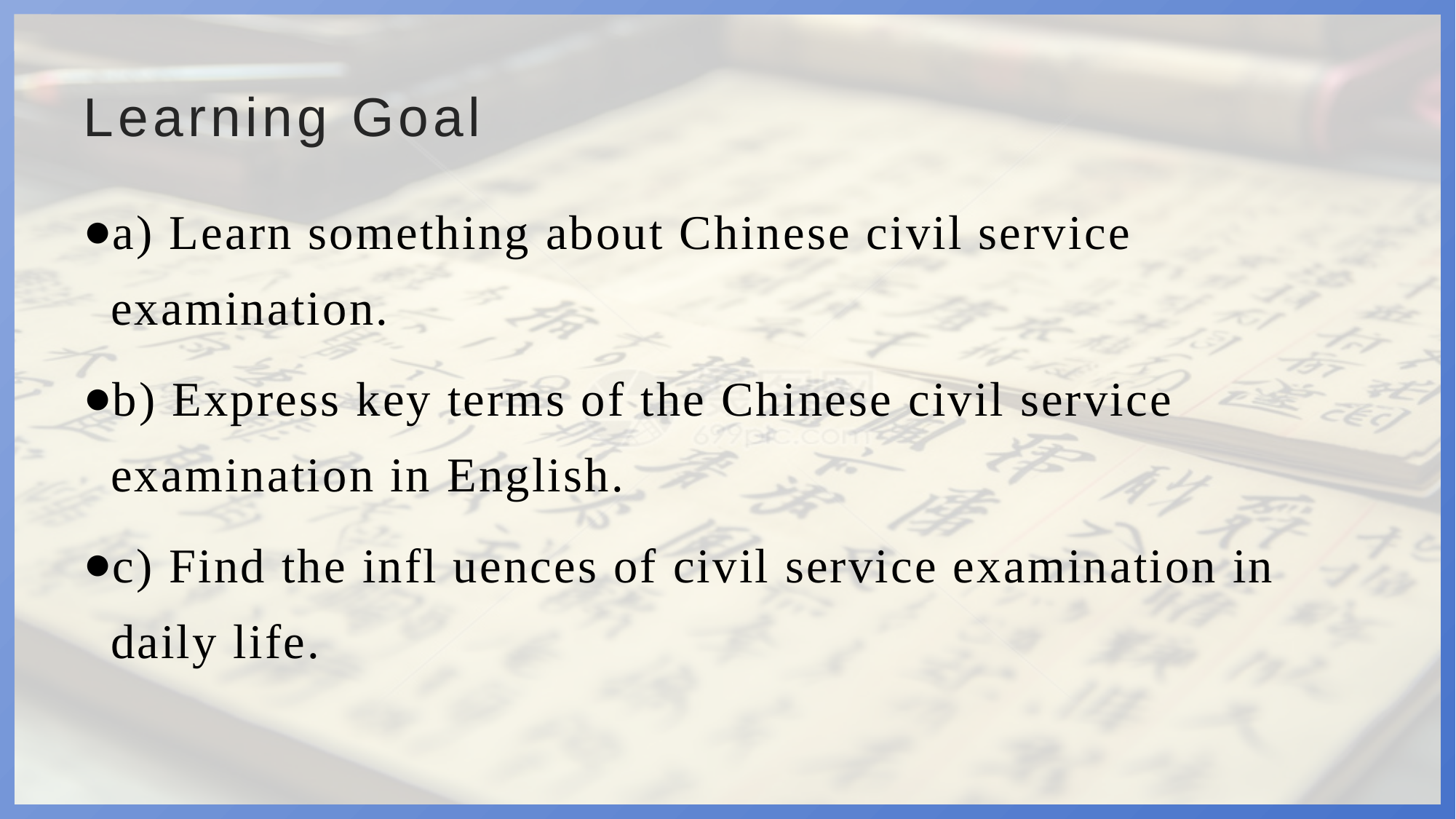

# Learning Goal
a) Learn something about Chinese civil service examination.
b) Express key terms of the Chinese civil service examination in English.
c) Find the infl uences of civil service examination in daily life.